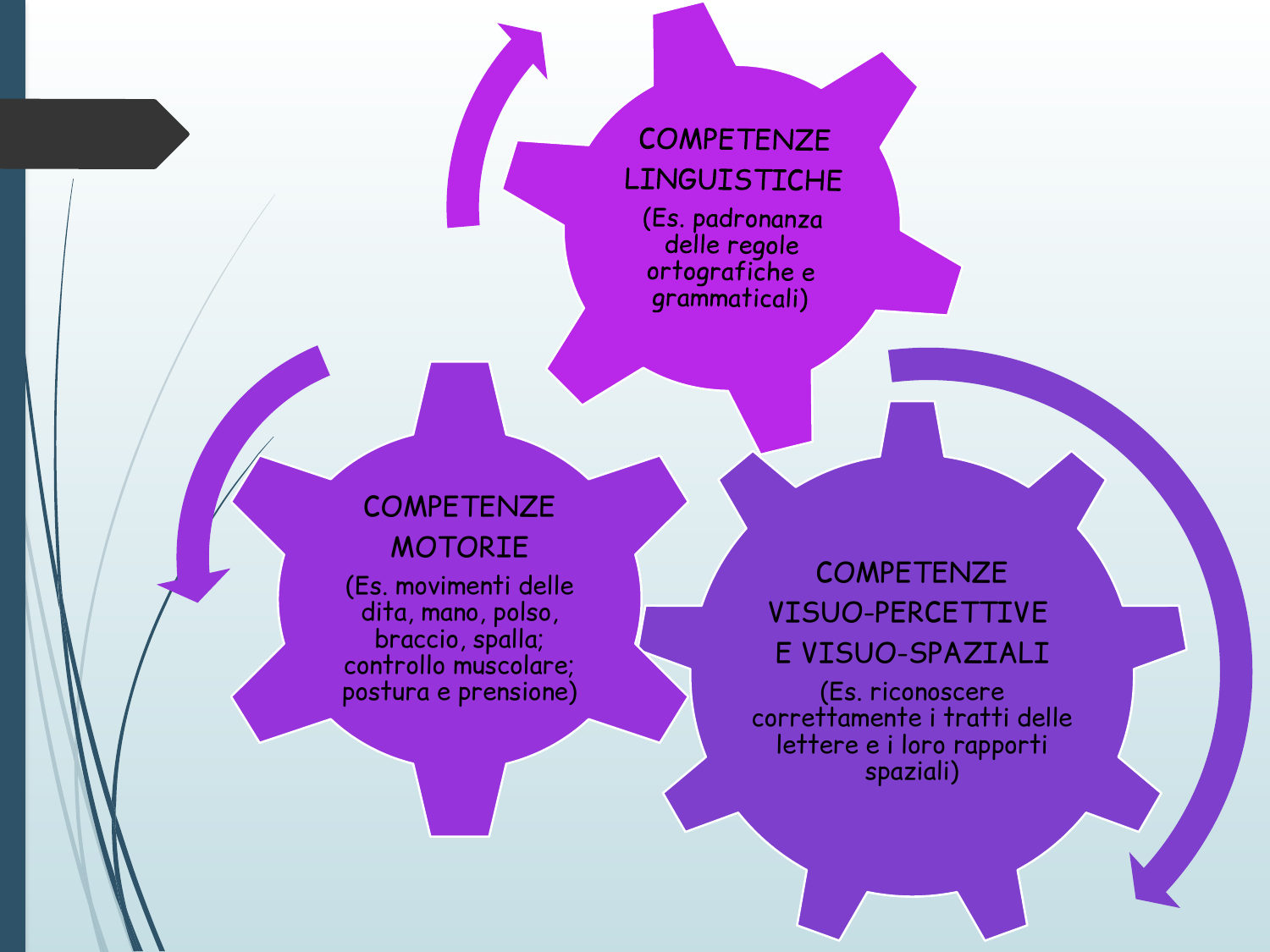

COMPETENZE
VISUO-PERCETTIVE
E VISUO-SPAZIALI
(Es. riconoscere correttamente i tratti delle lettere e i loro rapporti spaziali)

COMPETENZE
MOTORIE
(Es. movimenti delle dita, mano, polso, braccio, spalla;
controllo muscolare;
postura e prensione)
COMPETENZE
LINGUISTICHE
(Es. padronanza delle regole ortografiche e grammaticali)